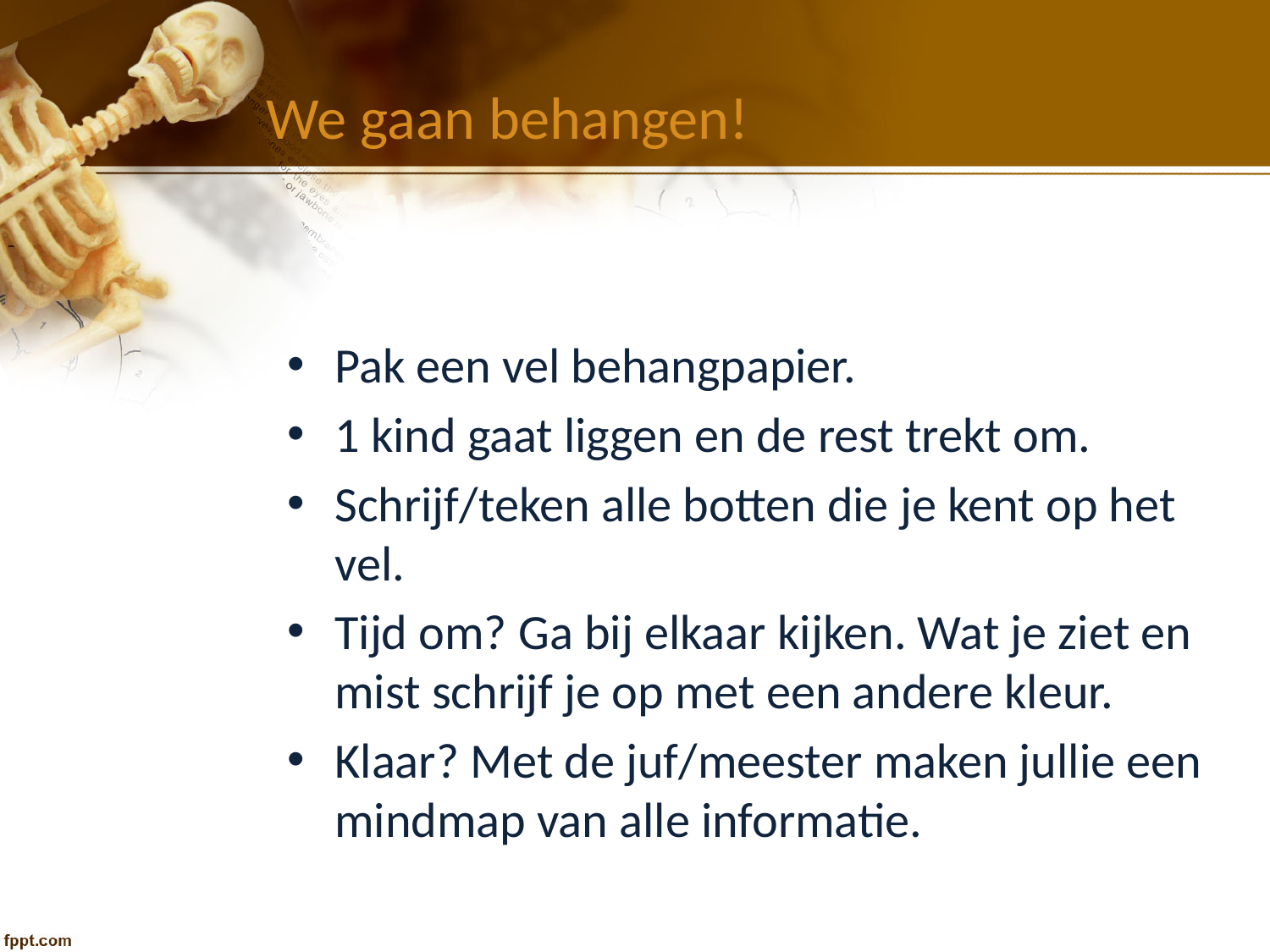

# We gaan behangen!
Pak een vel behangpapier.
1 kind gaat liggen en de rest trekt om.
Schrijf/teken alle botten die je kent op het vel.
Tijd om? Ga bij elkaar kijken. Wat je ziet en mist schrijf je op met een andere kleur.
Klaar? Met de juf/meester maken jullie een mindmap van alle informatie.